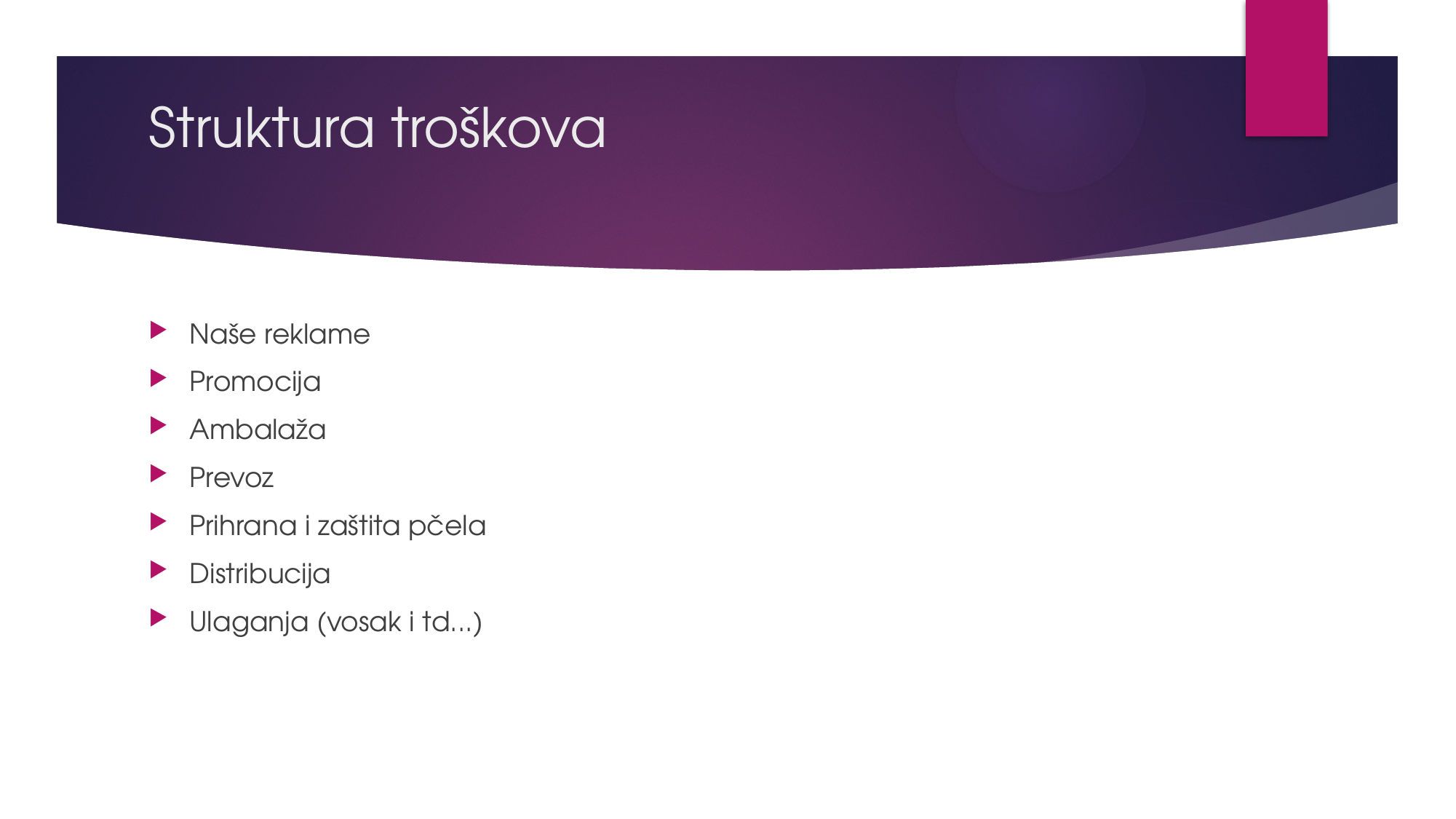

# Struktura troškova
Naše reklame
Promocija
Ambalaža
Prevoz
Prihrana i zaštita pčela
Distribucija
Ulaganja (vosak i td...)